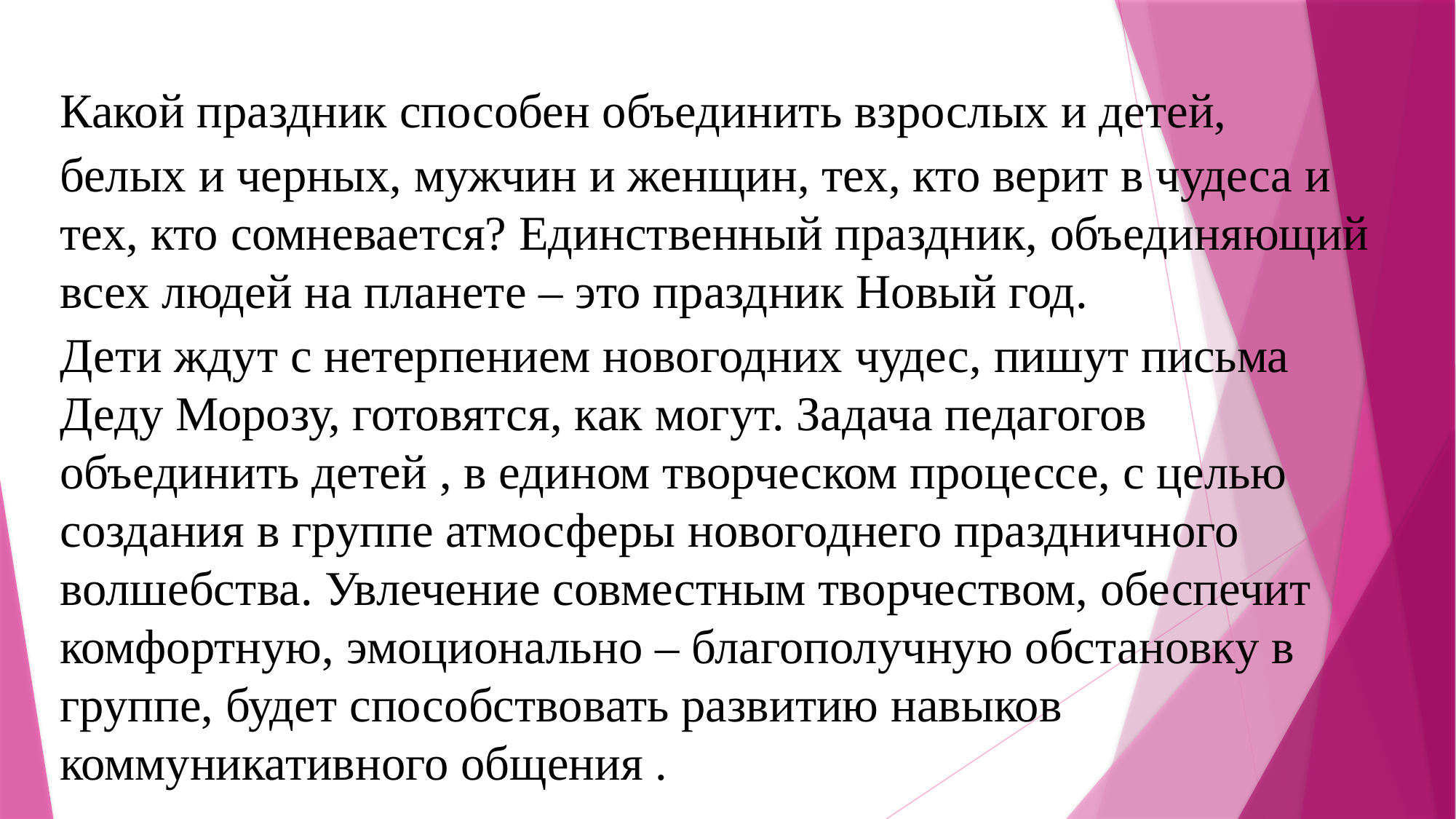

Какой праздник способен объединить взрослых и детей,
белых и черных, мужчин и женщин, тех, кто верит в чудеса и тех, кто сомневается? Единственный праздник, объединяющий всех людей на планете – это праздник Новый год.
Дети ждут с нетерпением новогодних чудес, пишут письма Деду Морозу, готовятся, как могут. Задача педагогов объединить детей , в едином творческом процессе, с целью создания в группе атмосферы новогоднего праздничного волшебства. Увлечение совместным творчеством, обеспечит комфортную, эмоционально – благополучную обстановку в группе, будет способствовать развитию навыков коммуникативного общения .